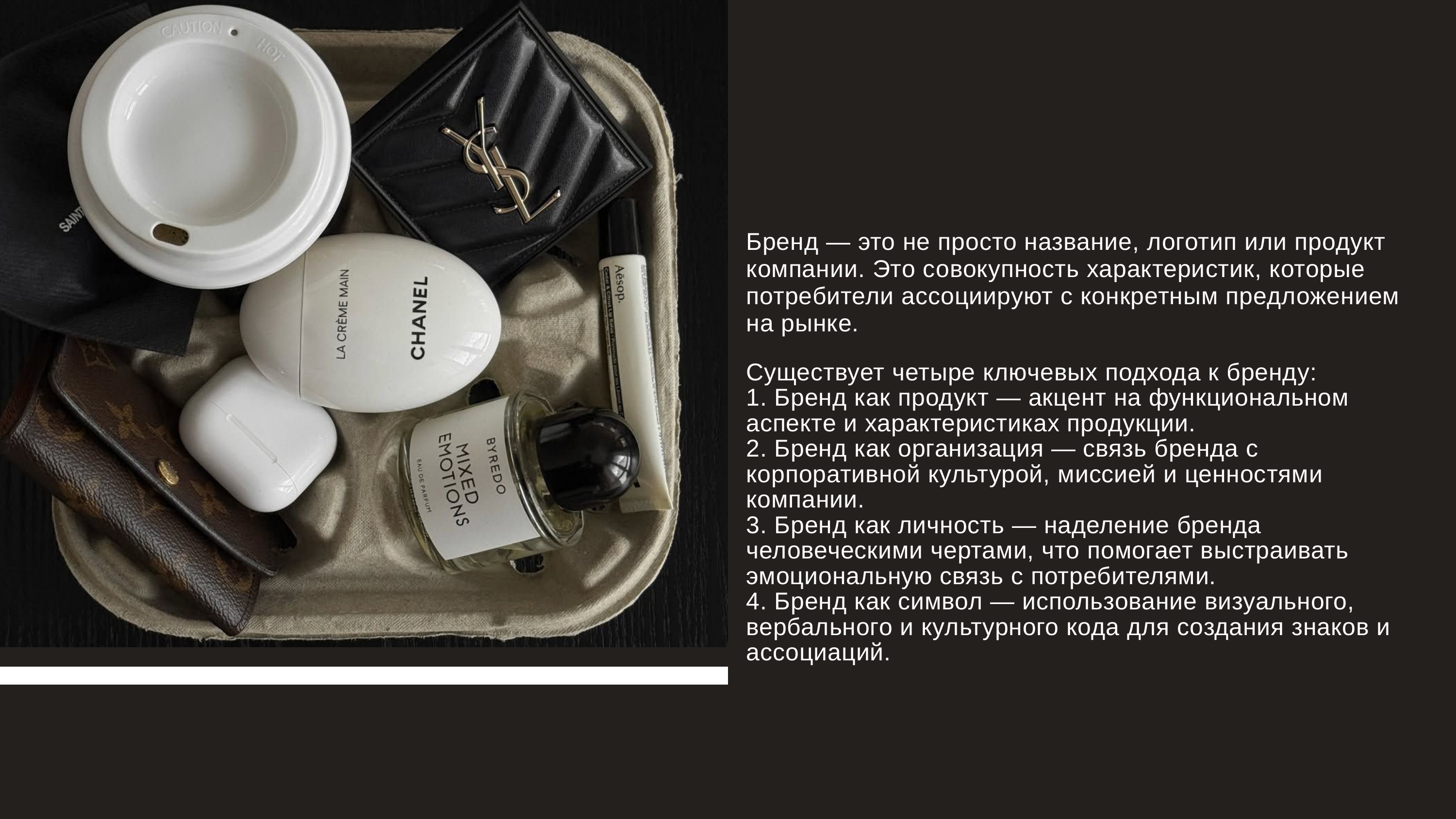

Бренд — это не просто название, логотип или продукт компании. Это совокупность характеристик, которые потребители ассоциируют с конкретным предложением на рынке.

Существует четыре ключевых подхода к бренду:
1. Бренд как продукт — акцент на функциональном аспекте и характеристиках продукции.
2. Бренд как организация — связь бренда с корпоративной культурой, миссией и ценностями компании.
3. Бренд как личность — наделение бренда человеческими чертами, что помогает выстраивать эмоциональную связь с потребителями.
4. Бренд как символ — использование визуального, вербального и культурного кода для создания знаков и ассоциаций.